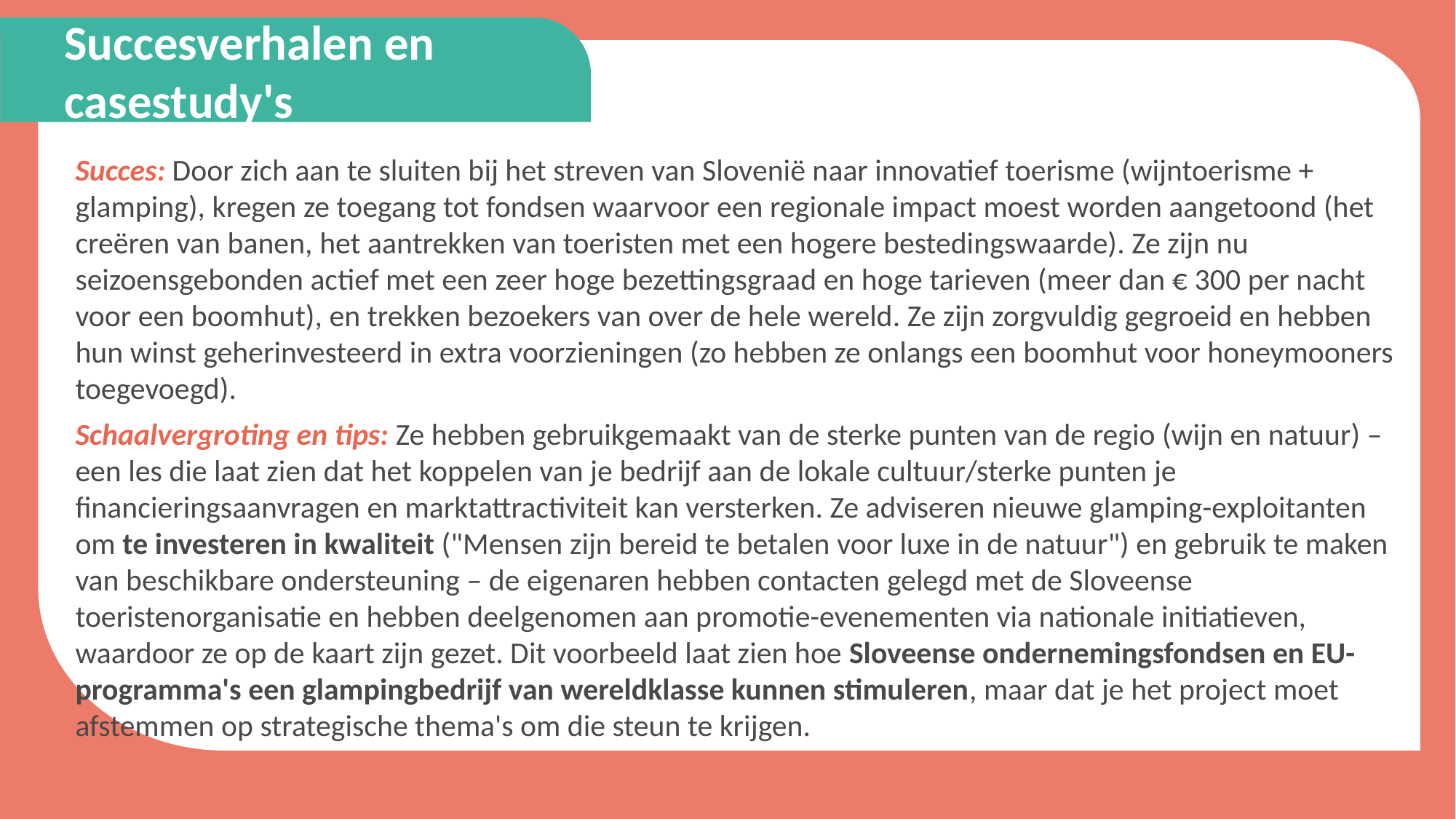

Succesverhalen en casestudy's
Succes: Door zich aan te sluiten bij het streven van Slovenië naar innovatief toerisme (wijntoerisme + glamping), kregen ze toegang tot fondsen waarvoor een regionale impact moest worden aangetoond (het creëren van banen, het aantrekken van toeristen met een hogere bestedingswaarde). Ze zijn nu seizoensgebonden actief met een zeer hoge bezettingsgraad en hoge tarieven (meer dan € 300 per nacht voor een boomhut), en trekken bezoekers van over de hele wereld. Ze zijn zorgvuldig gegroeid en hebben hun winst geherinvesteerd in extra voorzieningen (zo hebben ze onlangs een boomhut voor honeymooners toegevoegd).
Schaalvergroting en tips: Ze hebben gebruikgemaakt van de sterke punten van de regio (wijn en natuur) – een les die laat zien dat het koppelen van je bedrijf aan de lokale cultuur/sterke punten je financieringsaanvragen en marktattractiviteit kan versterken. Ze adviseren nieuwe glamping-exploitanten om te investeren in kwaliteit ("Mensen zijn bereid te betalen voor luxe in de natuur") en gebruik te maken van beschikbare ondersteuning – de eigenaren hebben contacten gelegd met de Sloveense toeristenorganisatie en hebben deelgenomen aan promotie-evenementen via nationale initiatieven, waardoor ze op de kaart zijn gezet. Dit voorbeeld laat zien hoe Sloveense ondernemingsfondsen en EU-programma's een glampingbedrijf van wereldklasse kunnen stimuleren, maar dat je het project moet afstemmen op strategische thema's om die steun te krijgen.